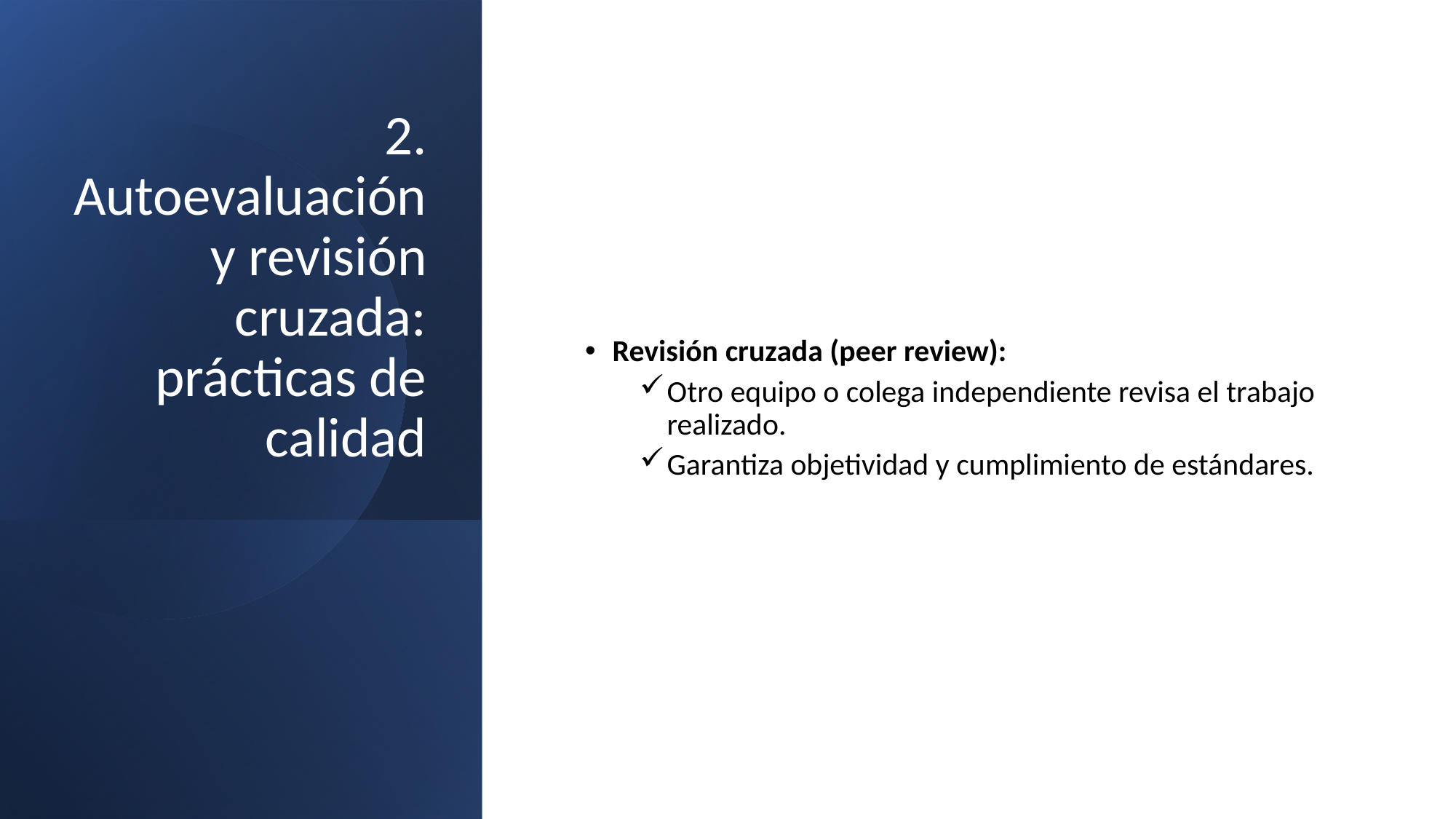

# 2. Autoevaluación y revisión cruzada: prácticas de calidad
Revisión cruzada (peer review):
Otro equipo o colega independiente revisa el trabajo realizado.
Garantiza objetividad y cumplimiento de estándares.